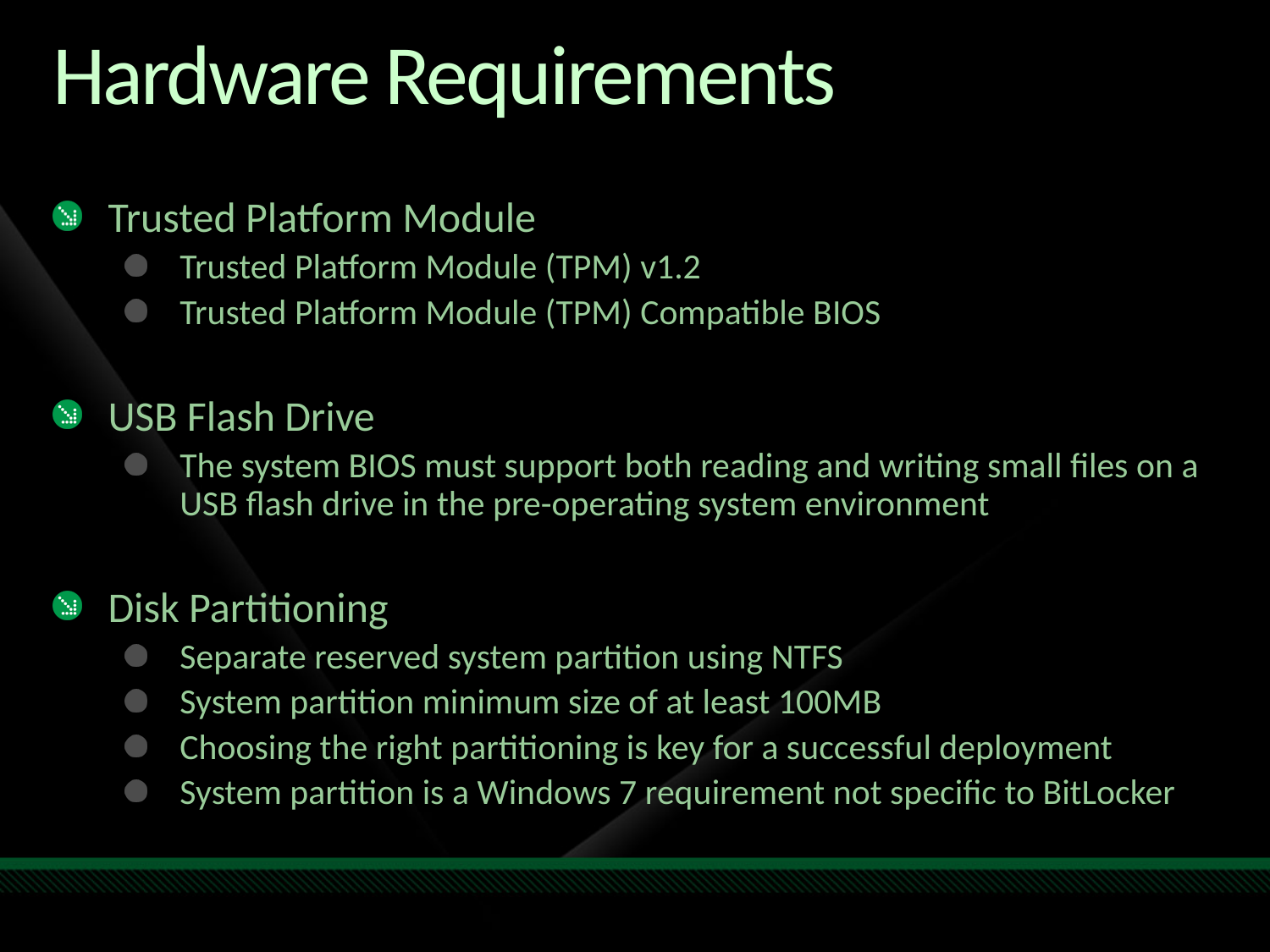

# Hardware Requirements
Trusted Platform Module
Trusted Platform Module (TPM) v1.2
Trusted Platform Module (TPM) Compatible BIOS

USB Flash Drive
The system BIOS must support both reading and writing small files on a USB flash drive in the pre-operating system environment

Disk Partitioning
Separate reserved system partition using NTFS
System partition minimum size of at least 100MB
Choosing the right partitioning is key for a successful deployment
System partition is a Windows 7 requirement not specific to BitLocker